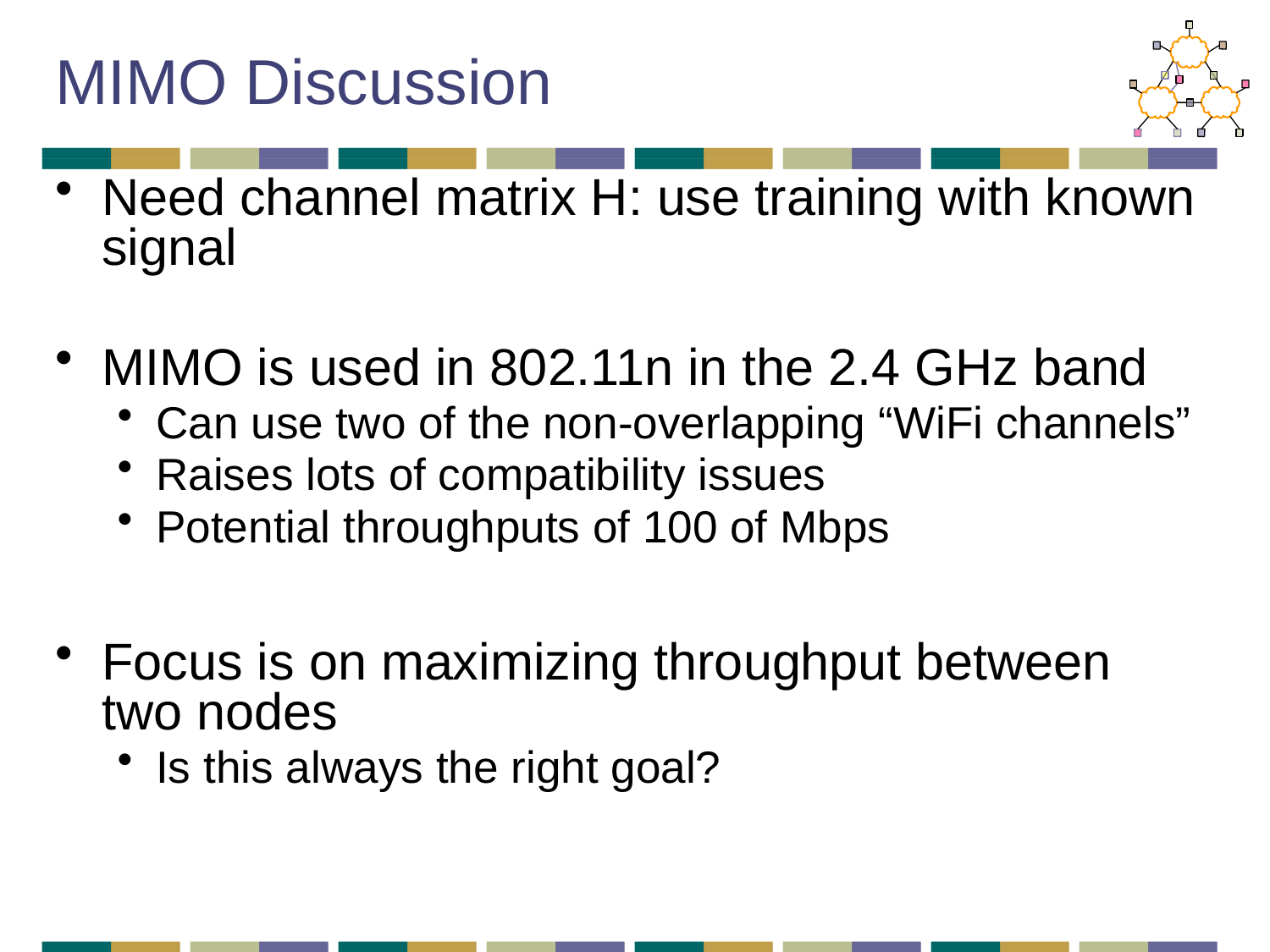

# MIMO Discussion
Need channel matrix H: use training with known signal

MIMO is used in 802.11n in the 2.4 GHz band
Can use two of the non-overlapping “WiFi channels”
Raises lots of compatibility issues
Potential throughputs of 100 of Mbps

Focus is on maximizing throughput between two nodes
Is this always the right goal?